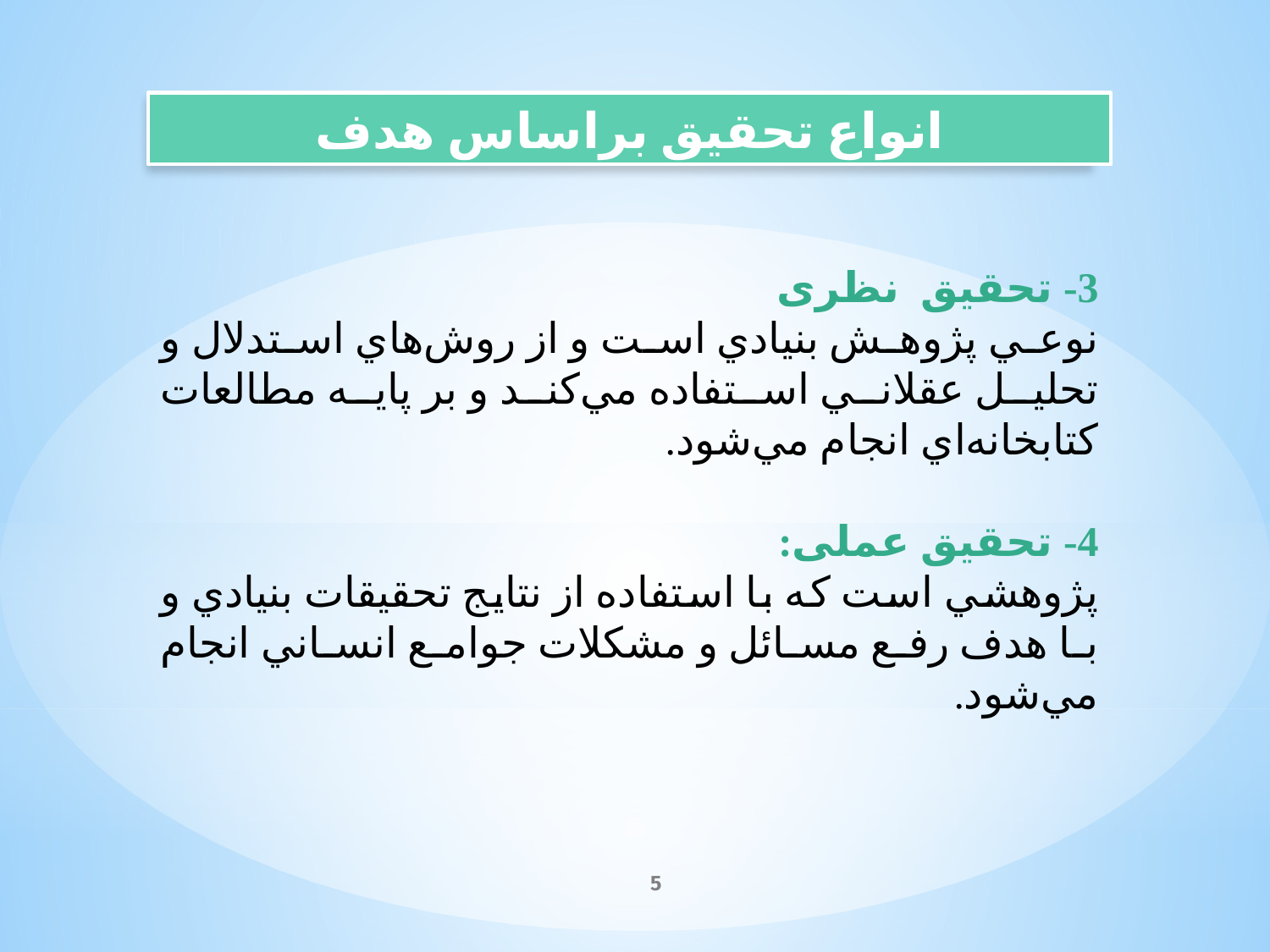

انواع تحقیق براساس هدف
3- تحقيق  نظری
نوعي پژوهش بنيادي است و از روش‌هاي استدلال و تحليل عقلاني استفاده مي‌كند و بر پايه مطالعات كتابخانه‌اي انجام مي‌شود.

4- تحقيق عملی:
پژوهشي است كه با استفاده از نتايج تحقيقات بنيادي و با هدف رفع مسائل و مشكلات جوامع انساني انجام مي‌شود.
5